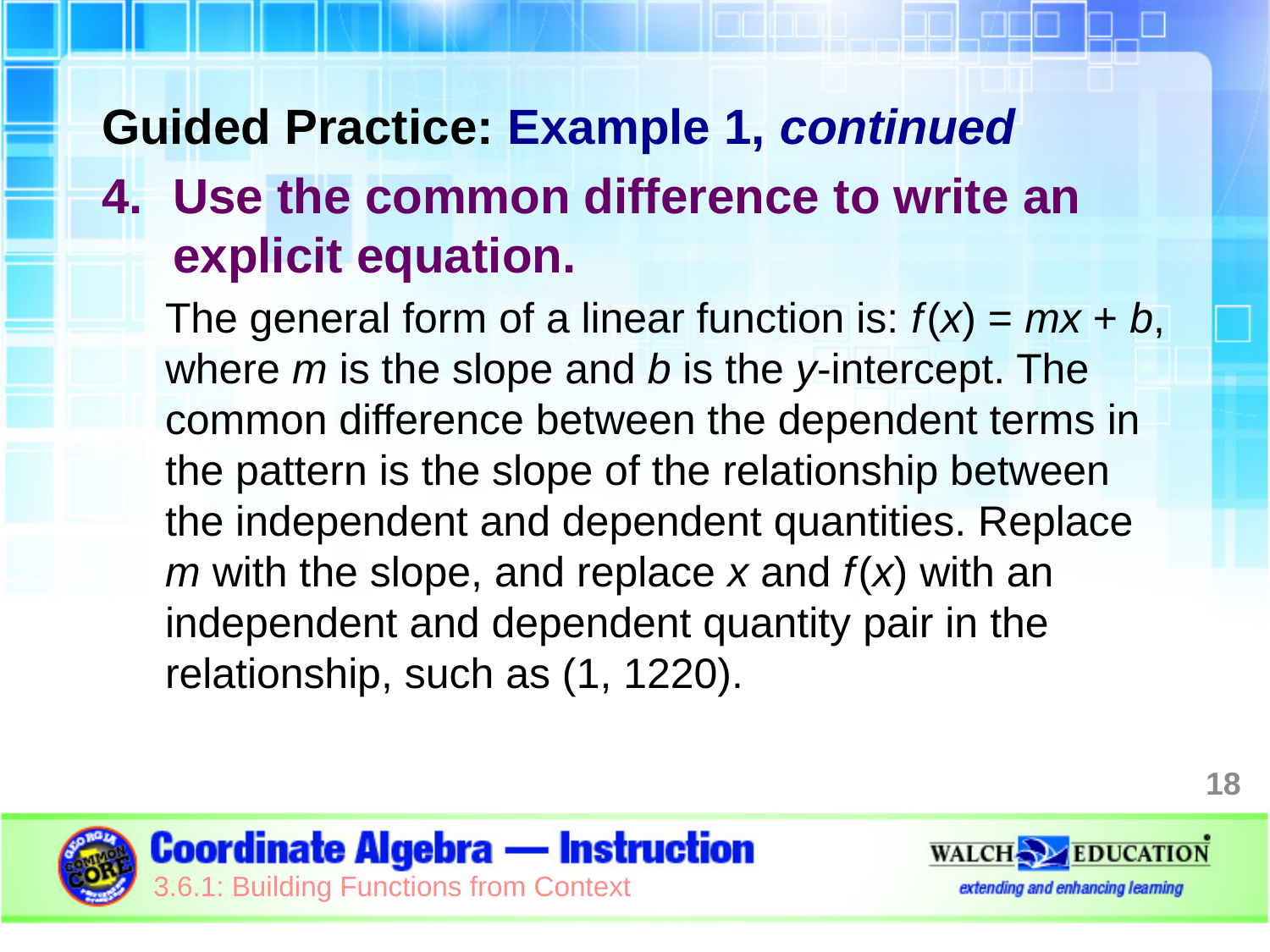

Guided Practice: Example 1, continued
Use the common difference to write an explicit equation.
The general form of a linear function is: f (x) = mx + b, where m is the slope and b is the y-intercept. The common difference between the dependent terms in the pattern is the slope of the relationship between the independent and dependent quantities. Replace m with the slope, and replace x and f (x) with an independent and dependent quantity pair in the relationship, such as (1, 1220).
18
3.6.1: Building Functions from Context